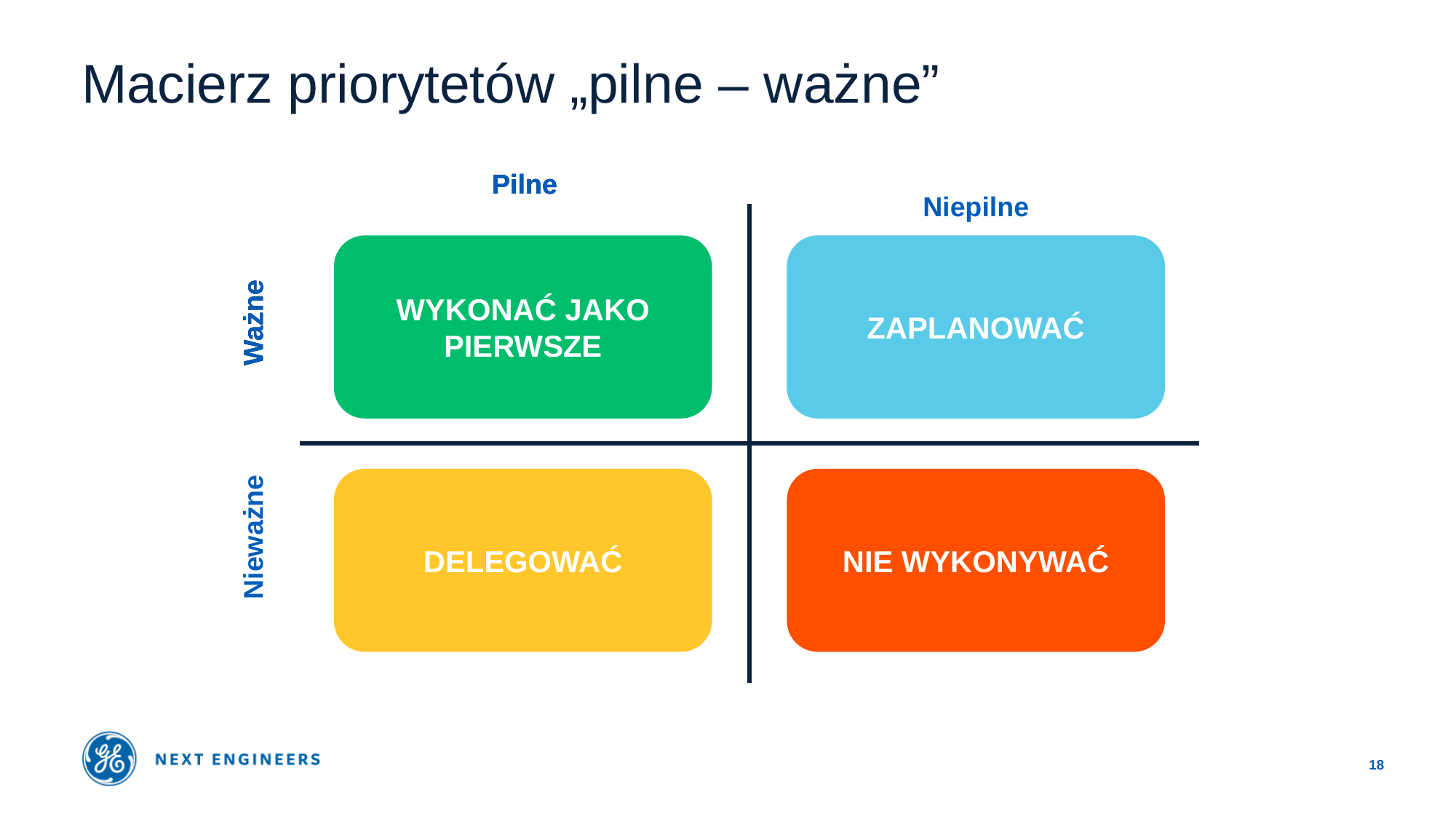

# Macierz priorytetów „pilne – ważne”
Pilne
Pilne
Pilne
Niepilne
WYKONAĆ JAKO PIERWSZE
ZAPLANOWAĆ
Ważne
Ważne
Ważne
DELEGOWAĆ
NIE WYKONYWAĆ
Nieważne
18